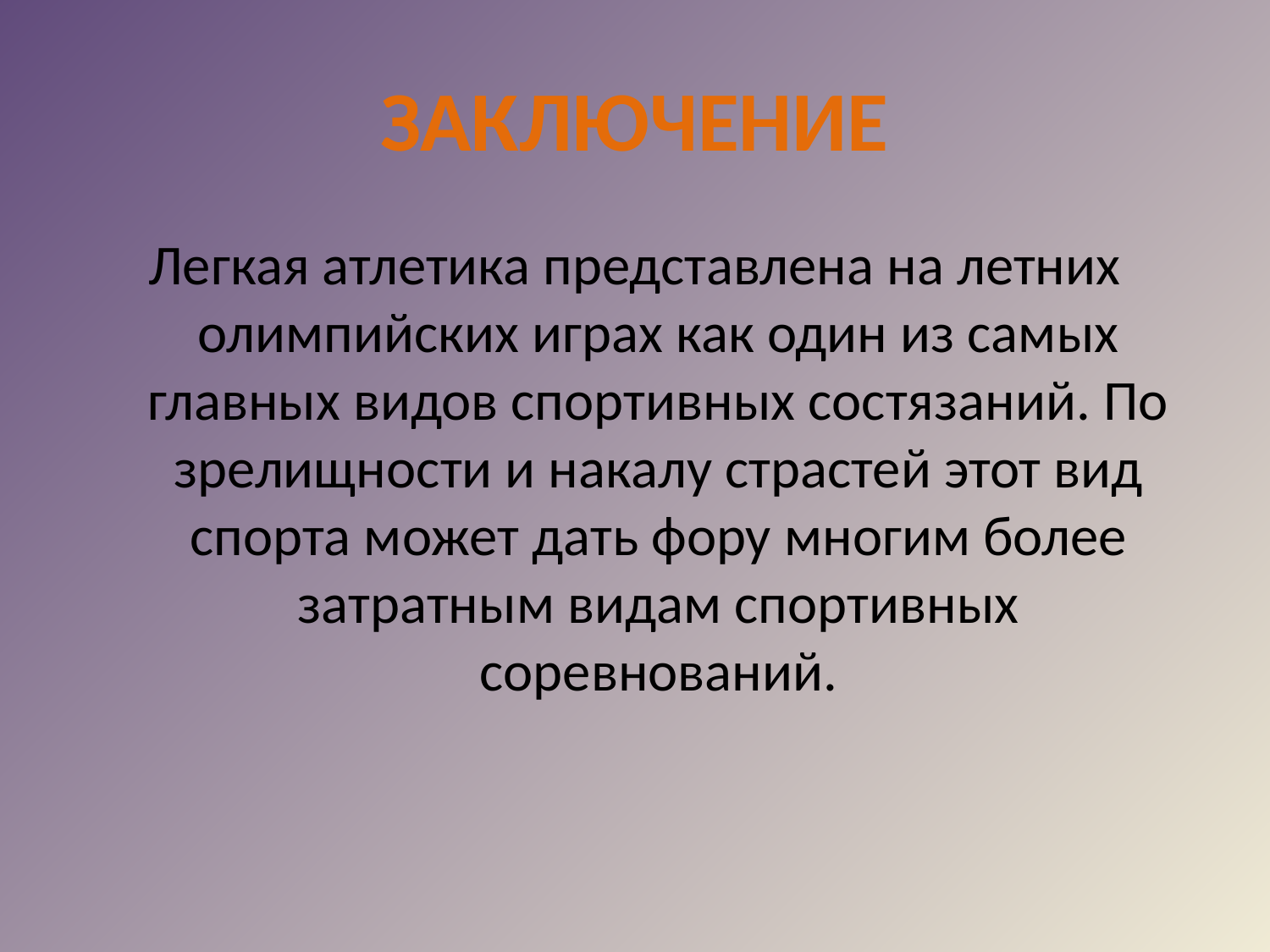

# Заключение
Легкая атлетика представлена на летних олимпийских играх как один из самых главных видов спортивных состязаний. По зрелищности и накалу страстей этот вид спорта может дать фору многим более затратным видам спортивных соревнований.